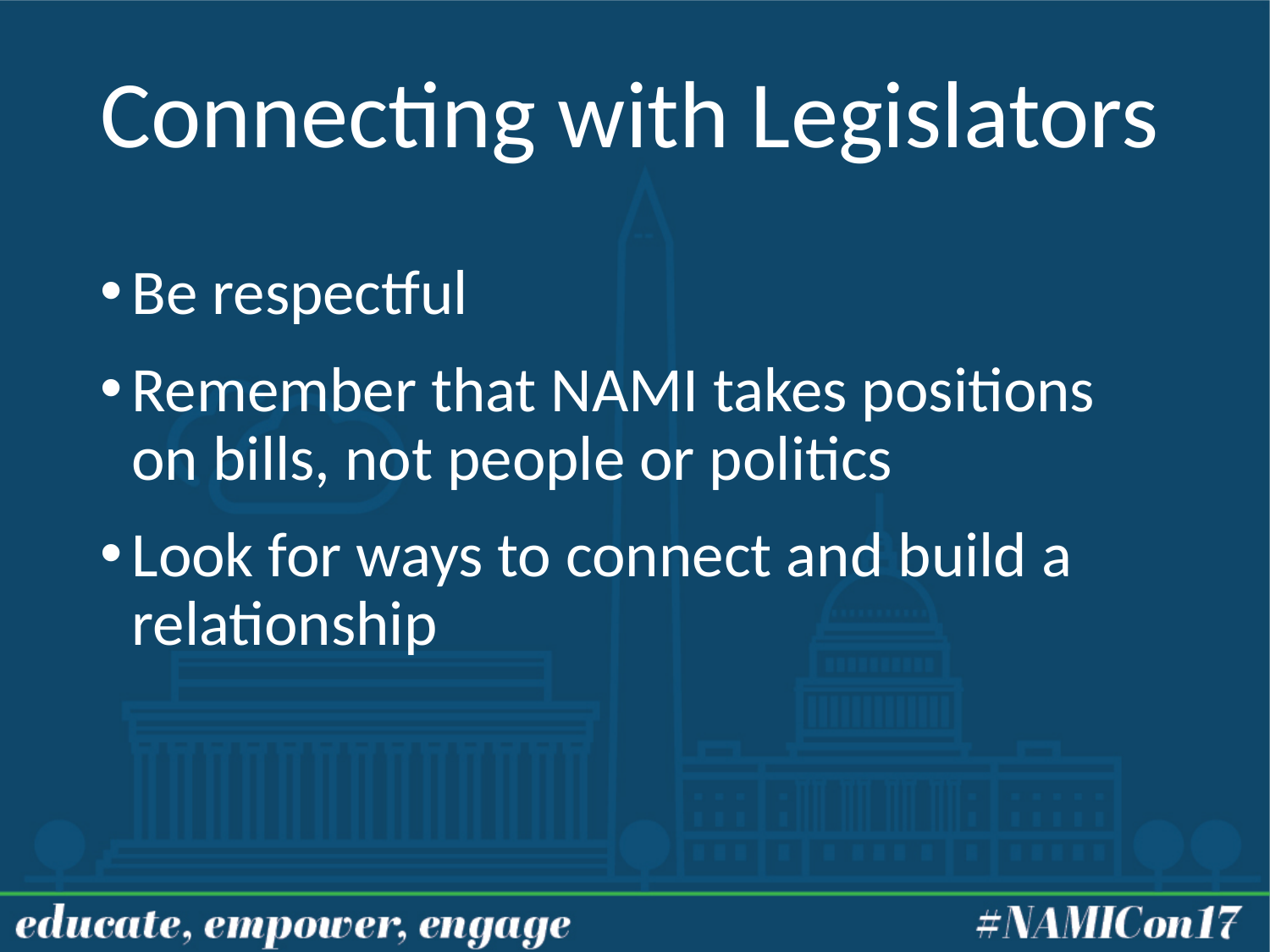

# Connecting with Legislators
Be respectful
Remember that NAMI takes positions on bills, not people or politics
Look for ways to connect and build a relationship